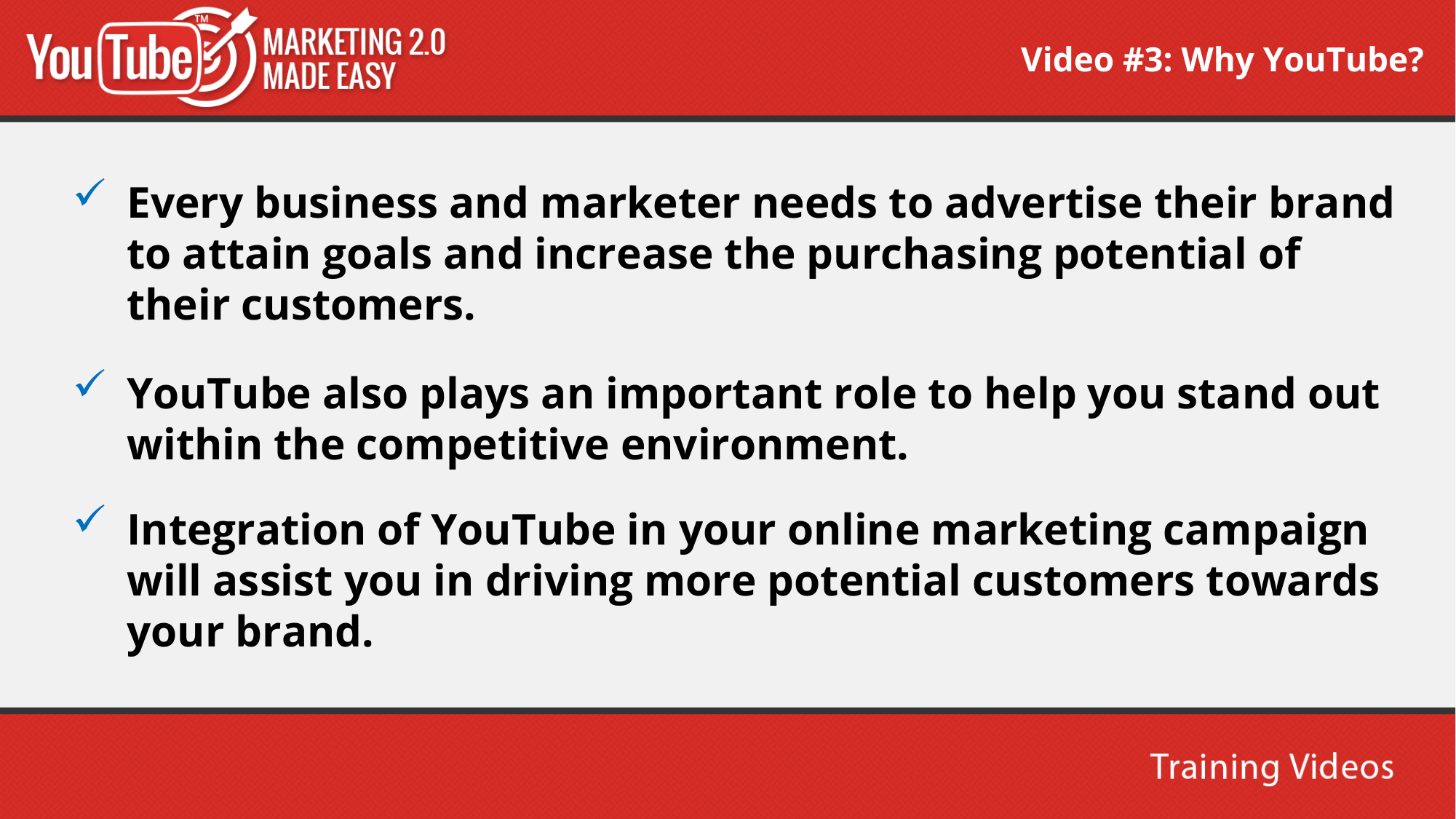

Video #3: Why YouTube?
Every business and marketer needs to advertise their brand to attain goals and increase the purchasing potential of their customers.
YouTube also plays an important role to help you stand out within the competitive environment.
Integration of YouTube in your online marketing campaign will assist you in driving more potential customers towards your brand.